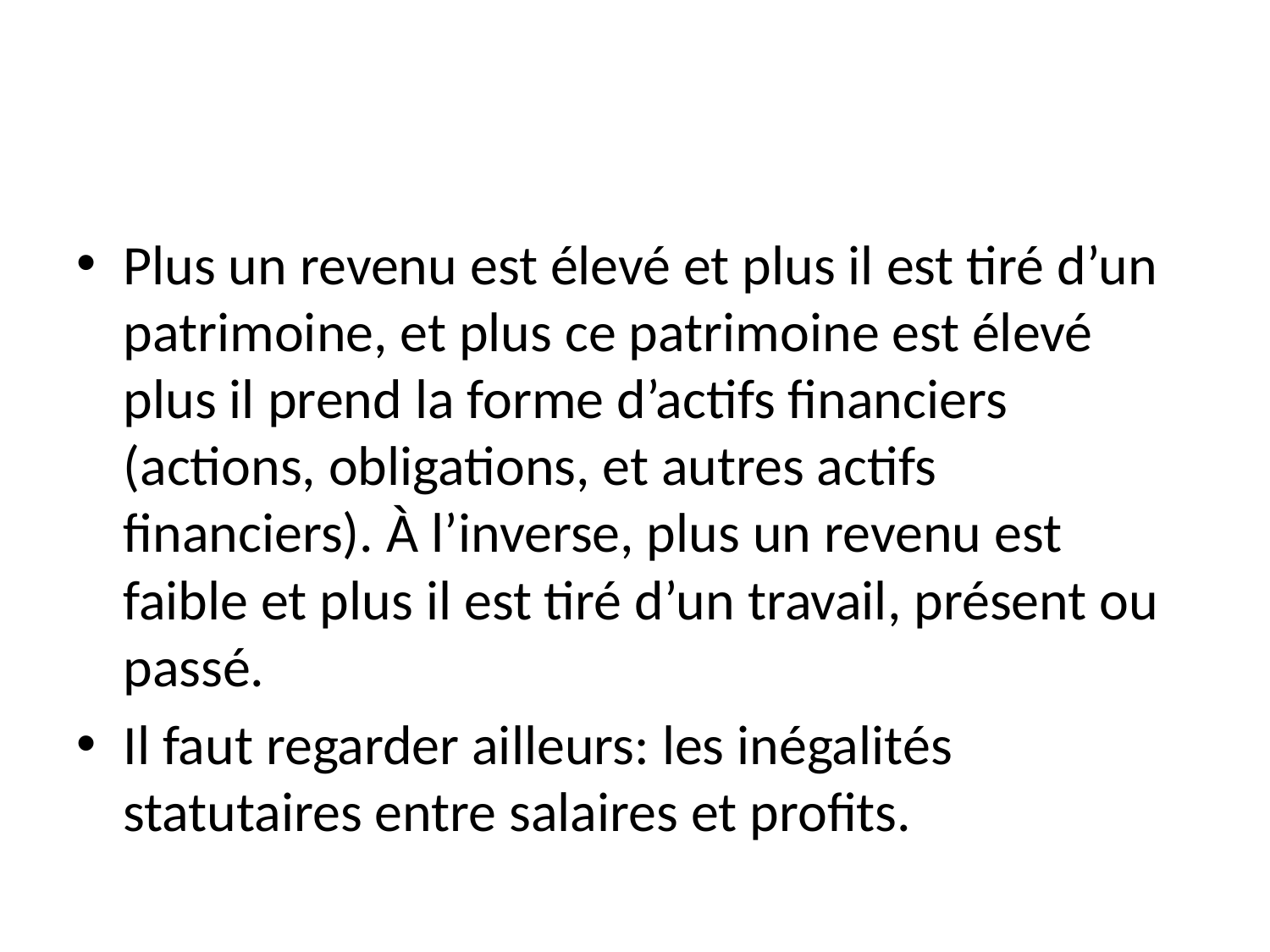

#
Plus un revenu est élevé et plus il est tiré d’un patrimoine, et plus ce patrimoine est élevé plus il prend la forme d’actifs financiers (actions, obligations, et autres actifs financiers). À l’inverse, plus un revenu est faible et plus il est tiré d’un travail, présent ou passé.
Il faut regarder ailleurs: les inégalités statutaires entre salaires et profits.